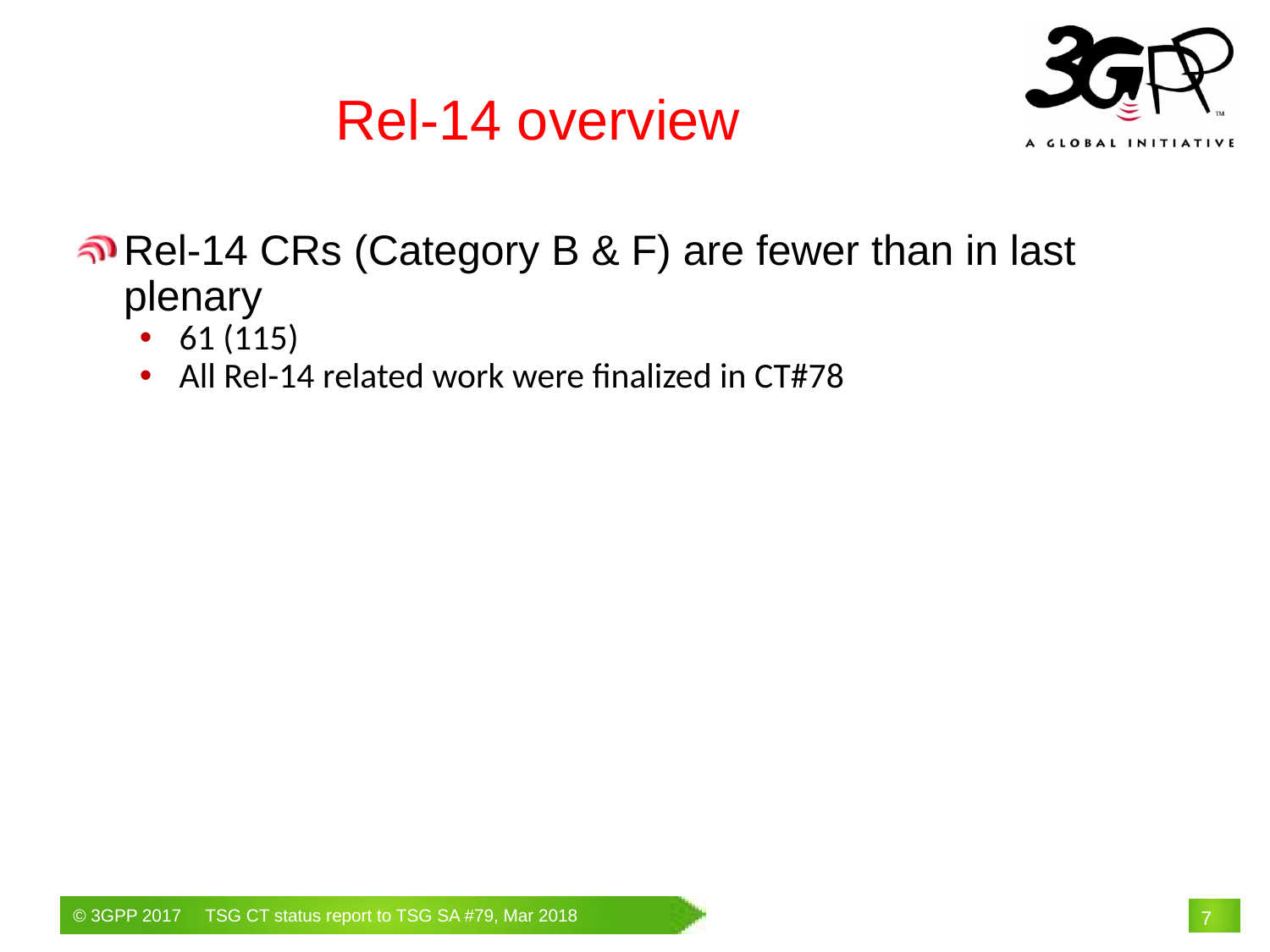

Rel-14 overview
Rel-14 CRs (Category B & F) are fewer than in last plenary
61 (115)
All Rel-14 related work were finalized in CT#78

# 7